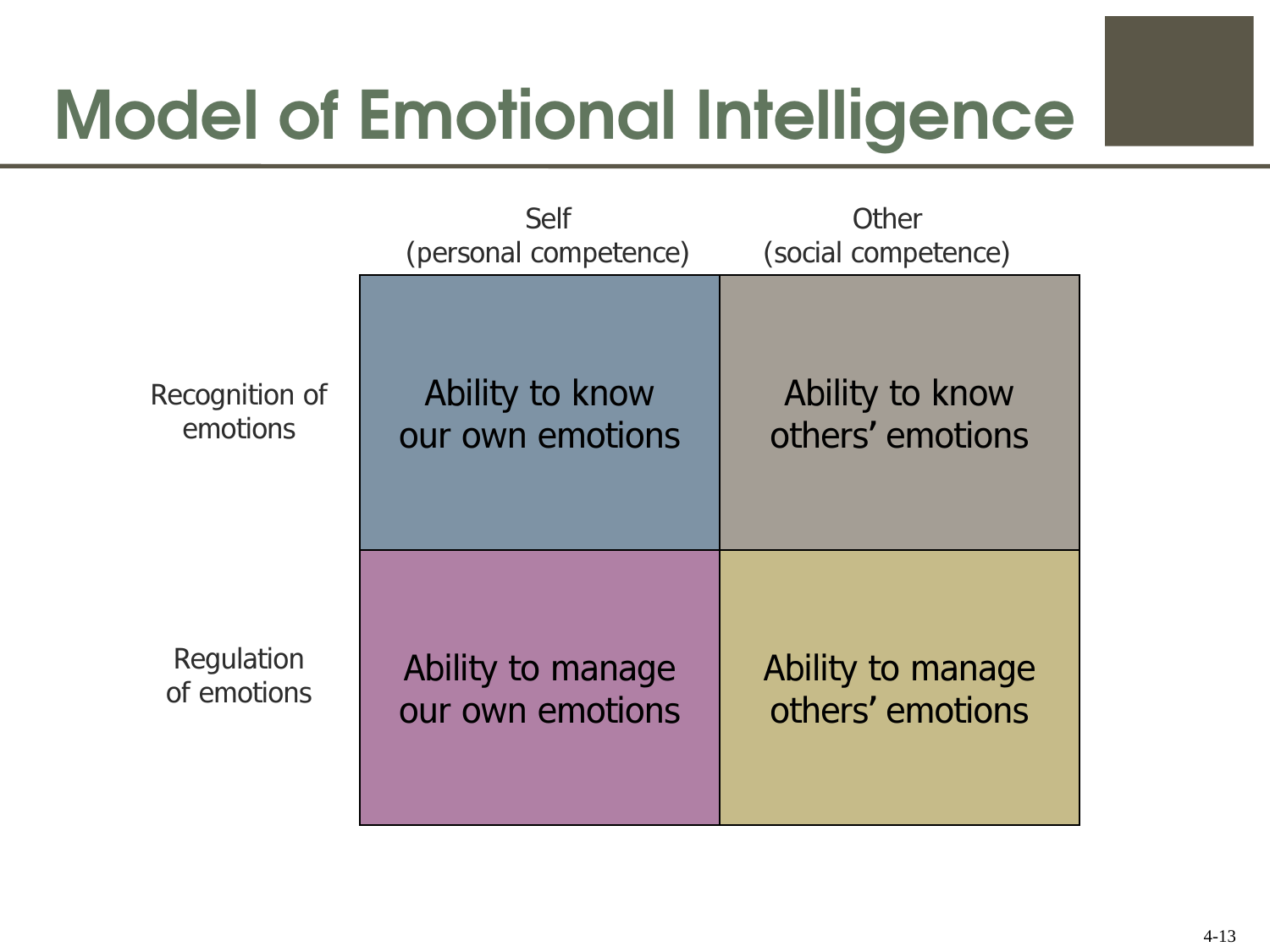

# Model of Emotional Intelligence
Self
(personal competence)
Other
(social competence)
Ability to know
our own emotions
Ability to know
others’ emotions
Recognition of emotions
Ability to manage
our own emotions
Ability to manage
others’ emotions
Regulation
of emotions